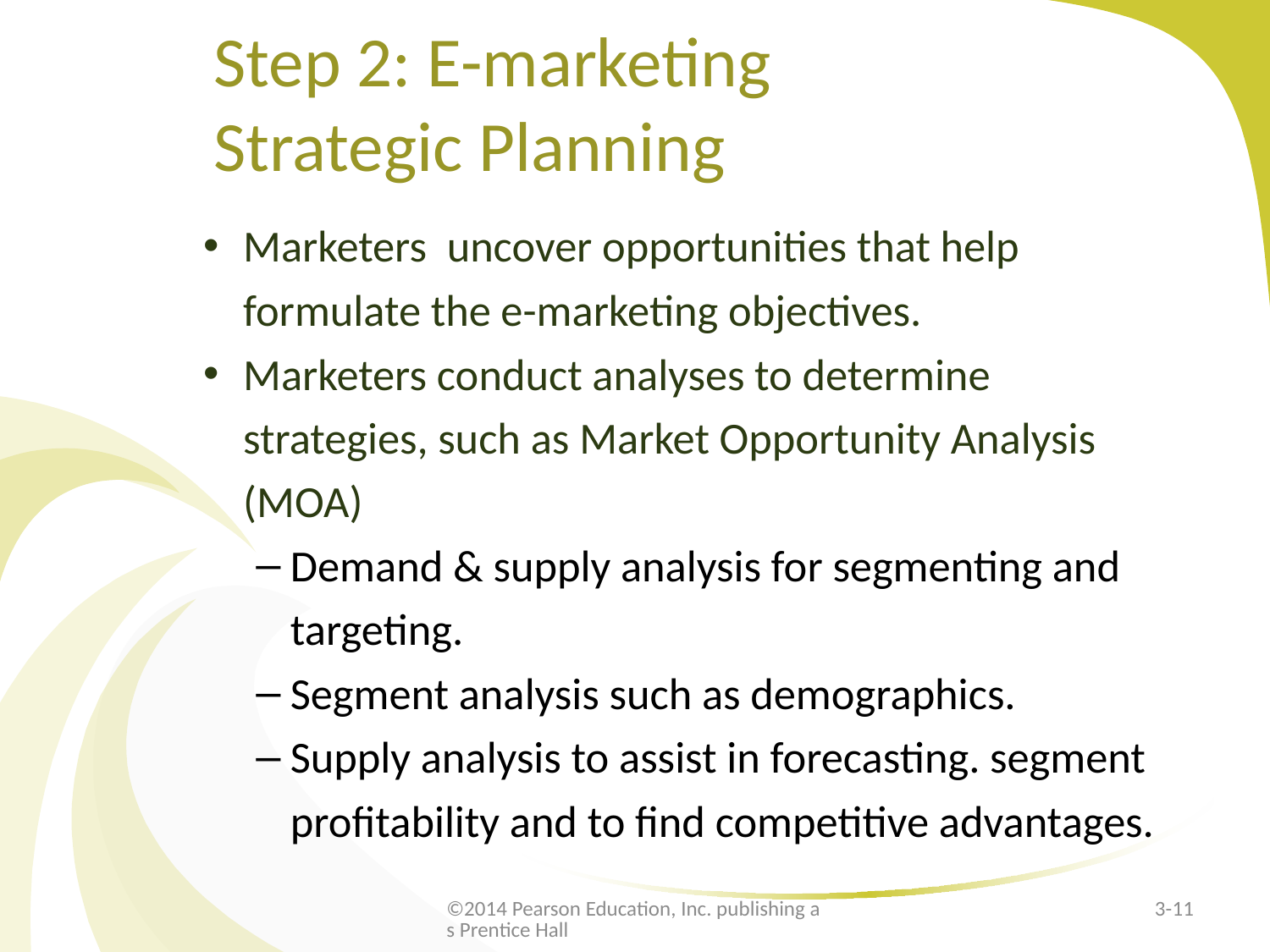

# Step 2: E-marketing Strategic Planning
Marketers  uncover opportunities that help formulate the e-marketing objectives.
Marketers conduct analyses to determine strategies, such as Market Opportunity Analysis (MOA)
Demand & supply analysis for segmenting and targeting.
Segment analysis such as demographics.
Supply analysis to assist in forecasting. segment profitability and to find competitive advantages.

©2014 Pearson Education, Inc. publishing as Prentice Hall
3-11